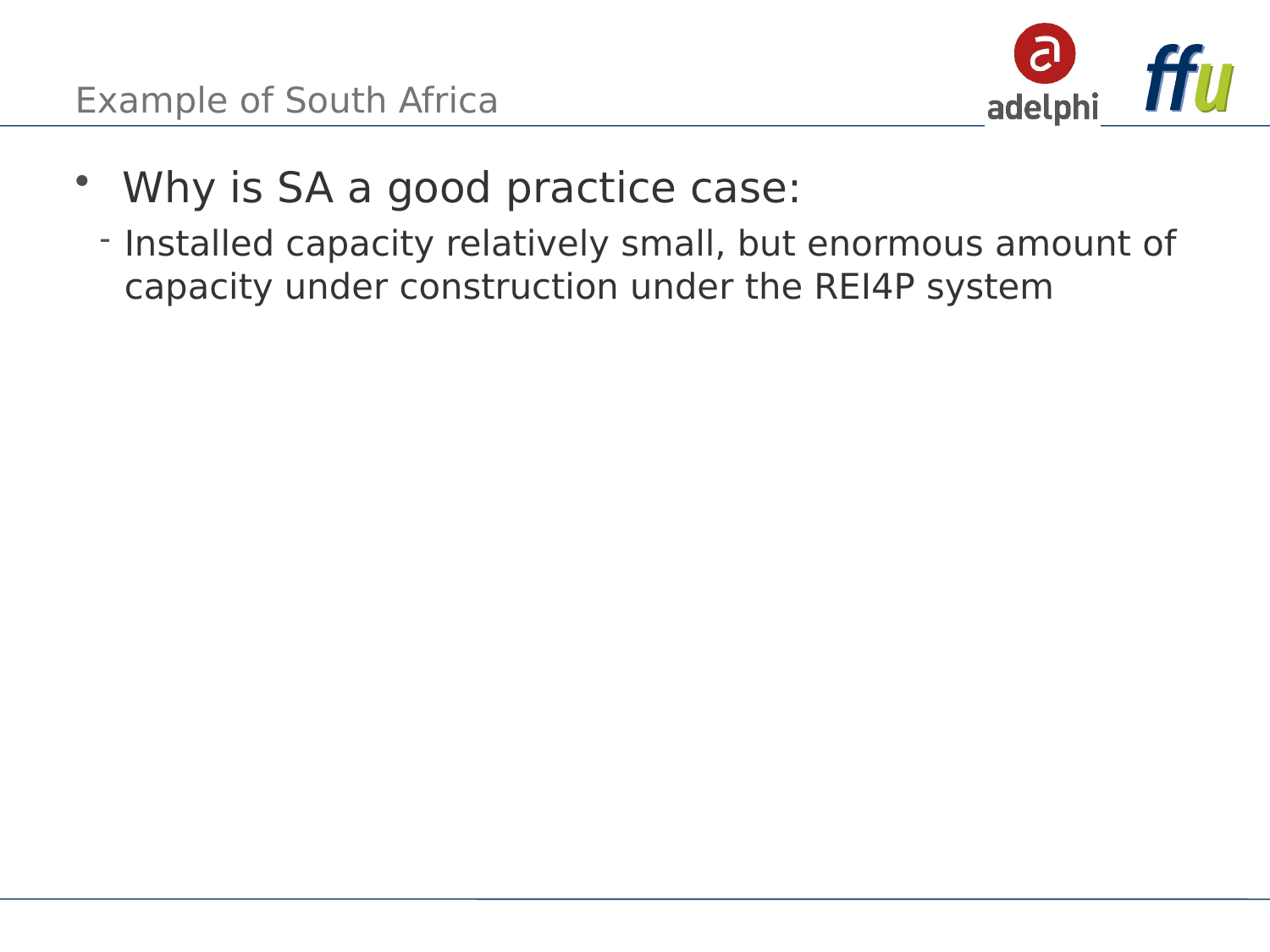

# Example of South Africa
Why is SA a good practice case:
Installed capacity relatively small, but enormous amount of capacity under construction under the REI4P system